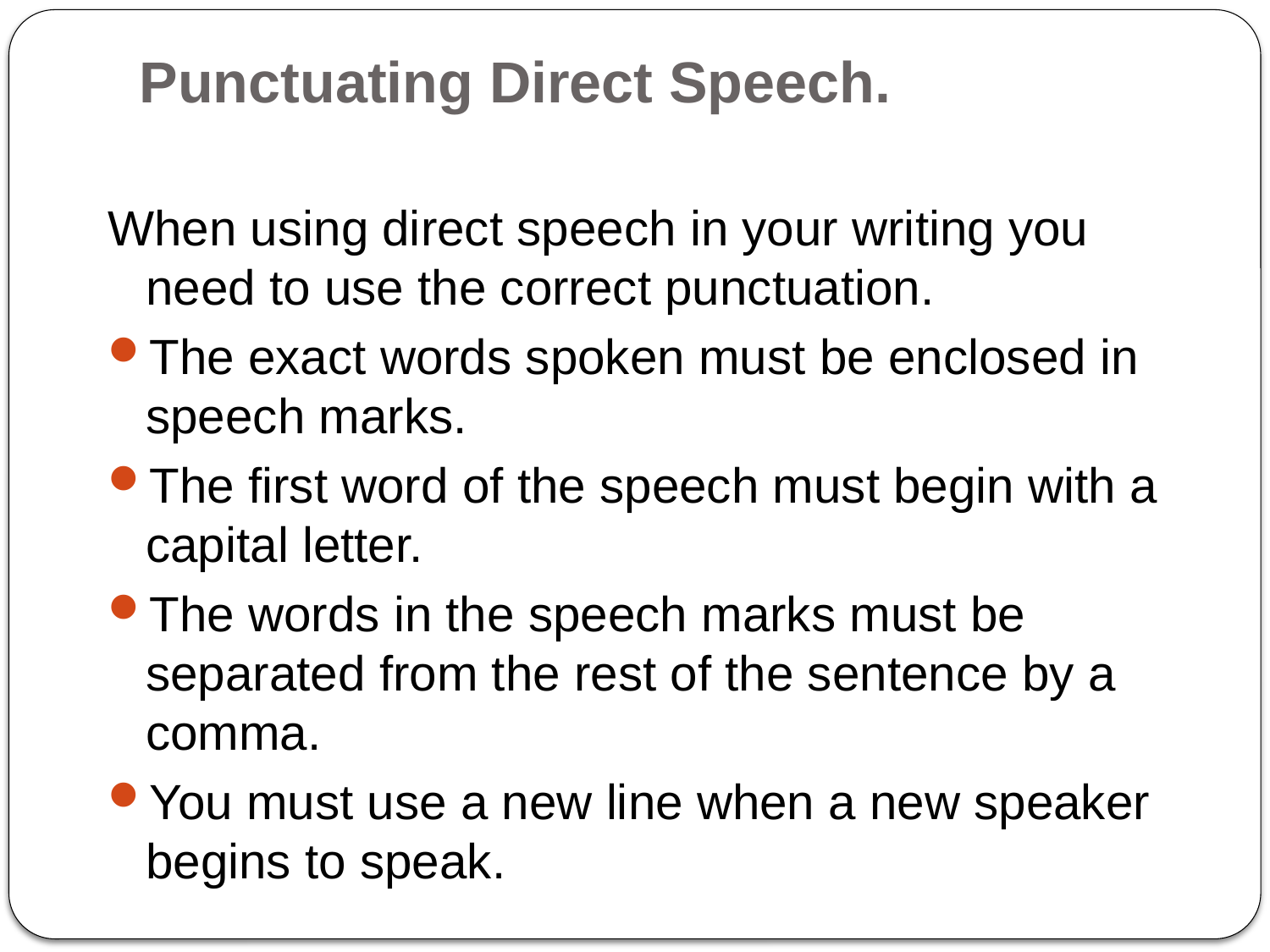

# Punctuating Direct Speech.
When using direct speech in your writing you need to use the correct punctuation.
The exact words spoken must be enclosed in speech marks.
The first word of the speech must begin with a capital letter.
The words in the speech marks must be separated from the rest of the sentence by a comma.
You must use a new line when a new speaker begins to speak.